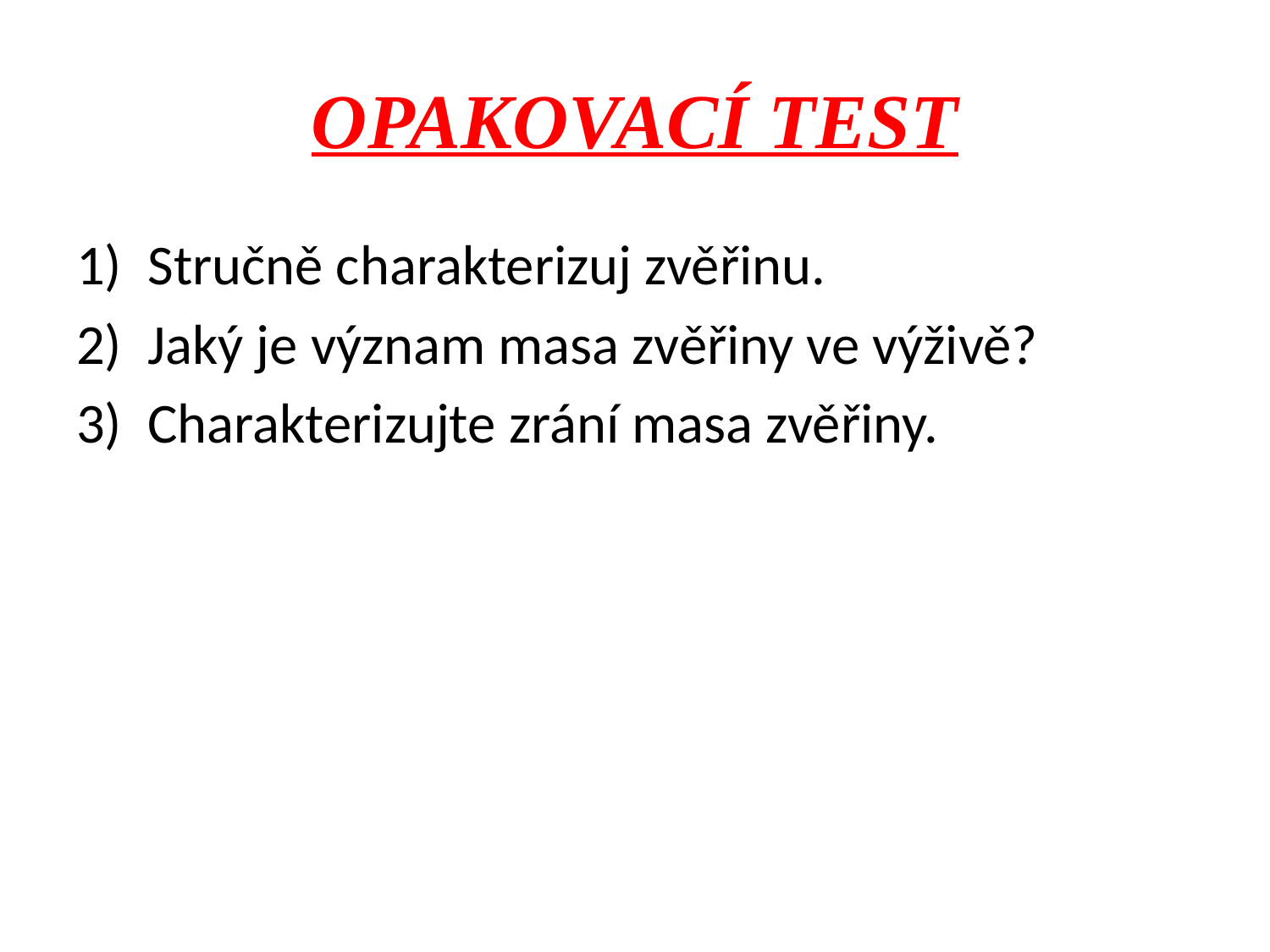

# OPAKOVACÍ TEST
Stručně charakterizuj zvěřinu.
Jaký je význam masa zvěřiny ve výživě?
Charakterizujte zrání masa zvěřiny.